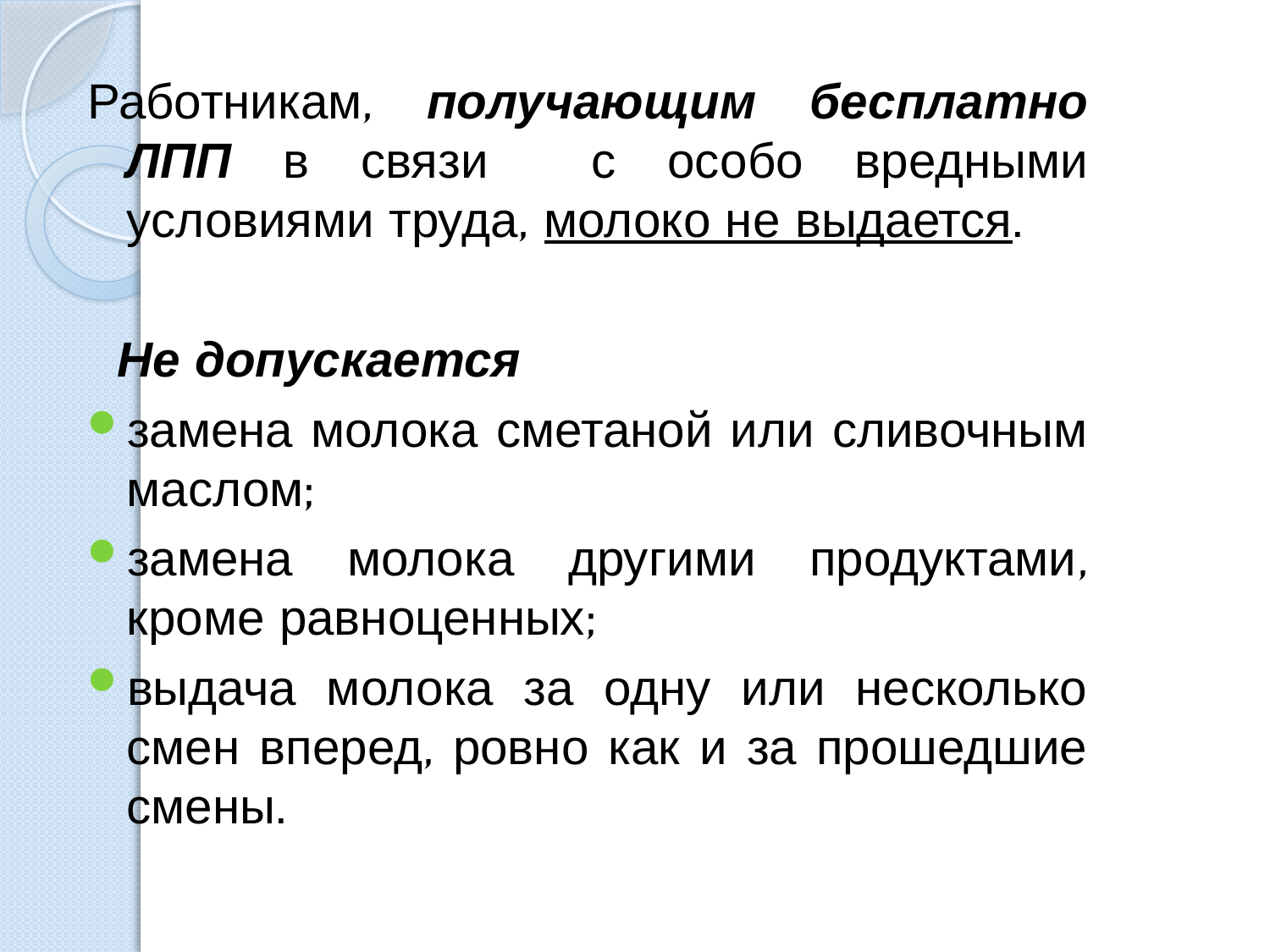

Работникам, получающим бесплатно ЛПП в связи  с особо вредными условиями труда, молоко не выдается.

  Не допускается
замена молока сметаной или сливочным маслом;
замена молока другими продуктами, кроме равноценных;
выдача молока за одну или несколько смен вперед, ровно как и за прошедшие смены.